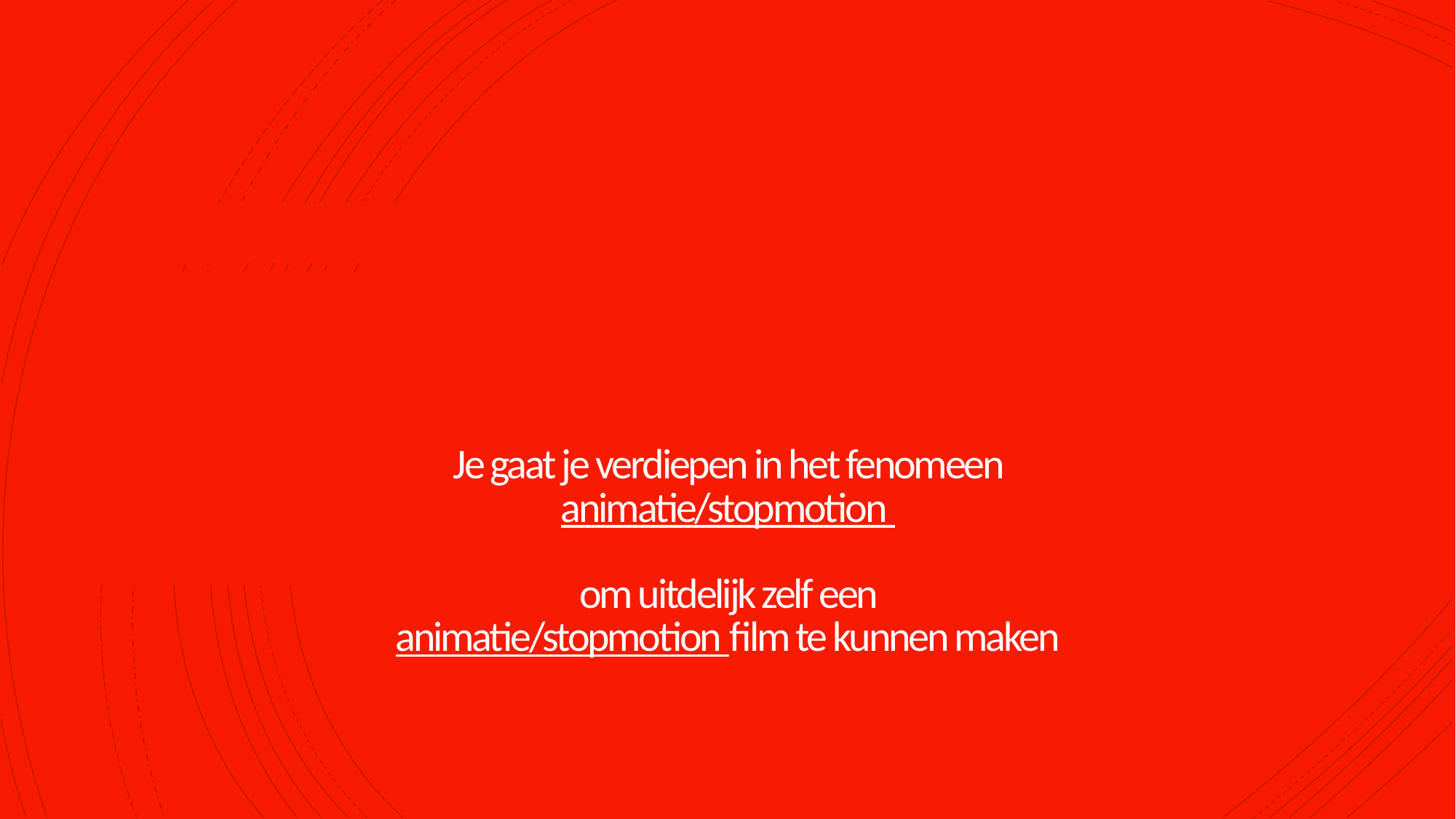

# Je gaat je verdiepen in het fenomeen animatie/stopmotion  om uitdelijk zelf een animatie/stopmotion film te kunnen maken